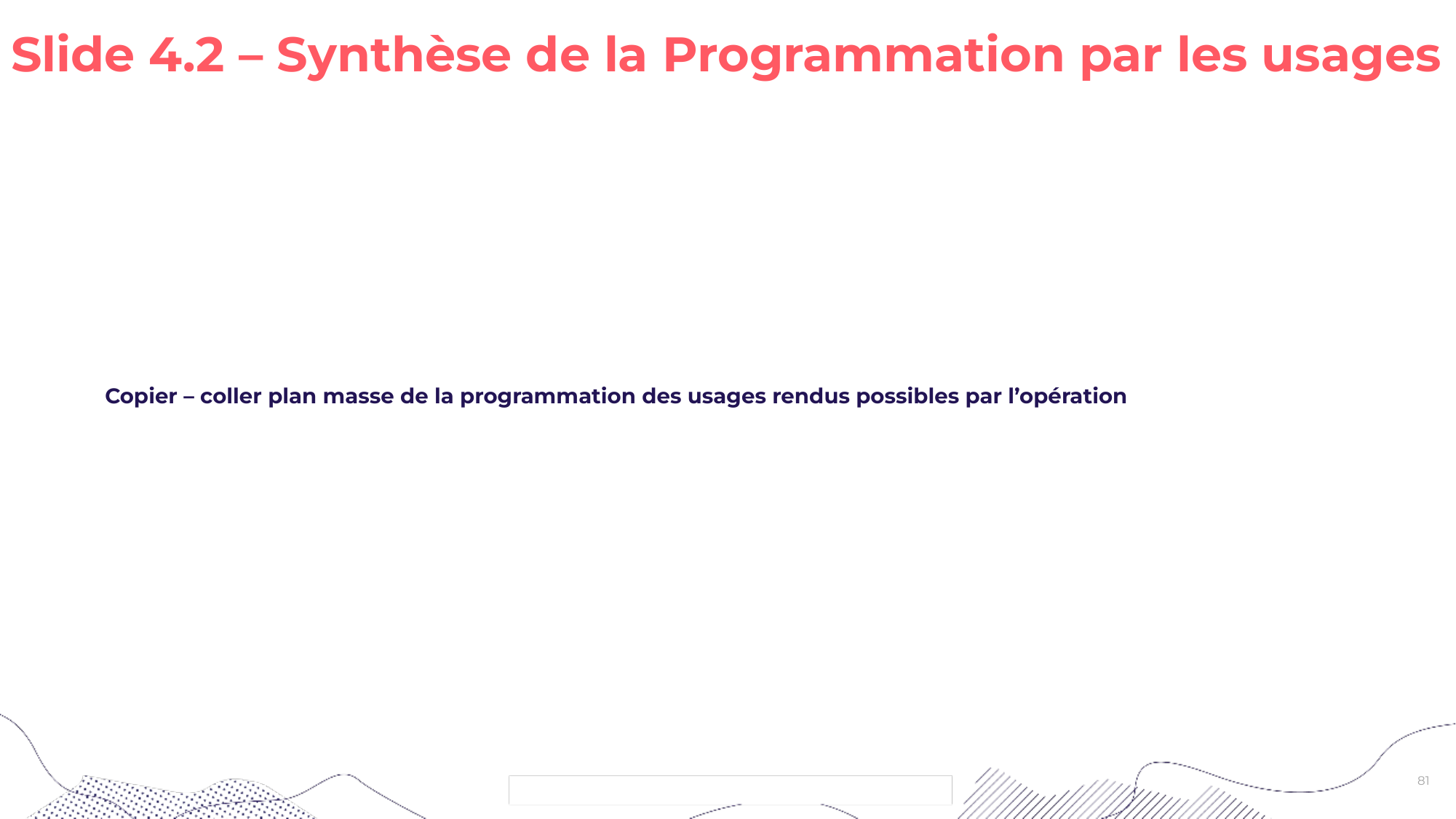

# Slide 4.2 – Synthèse de la Programmation par les usages
Copier – coller plan masse de la programmation des usages rendus possibles par l’opération
81